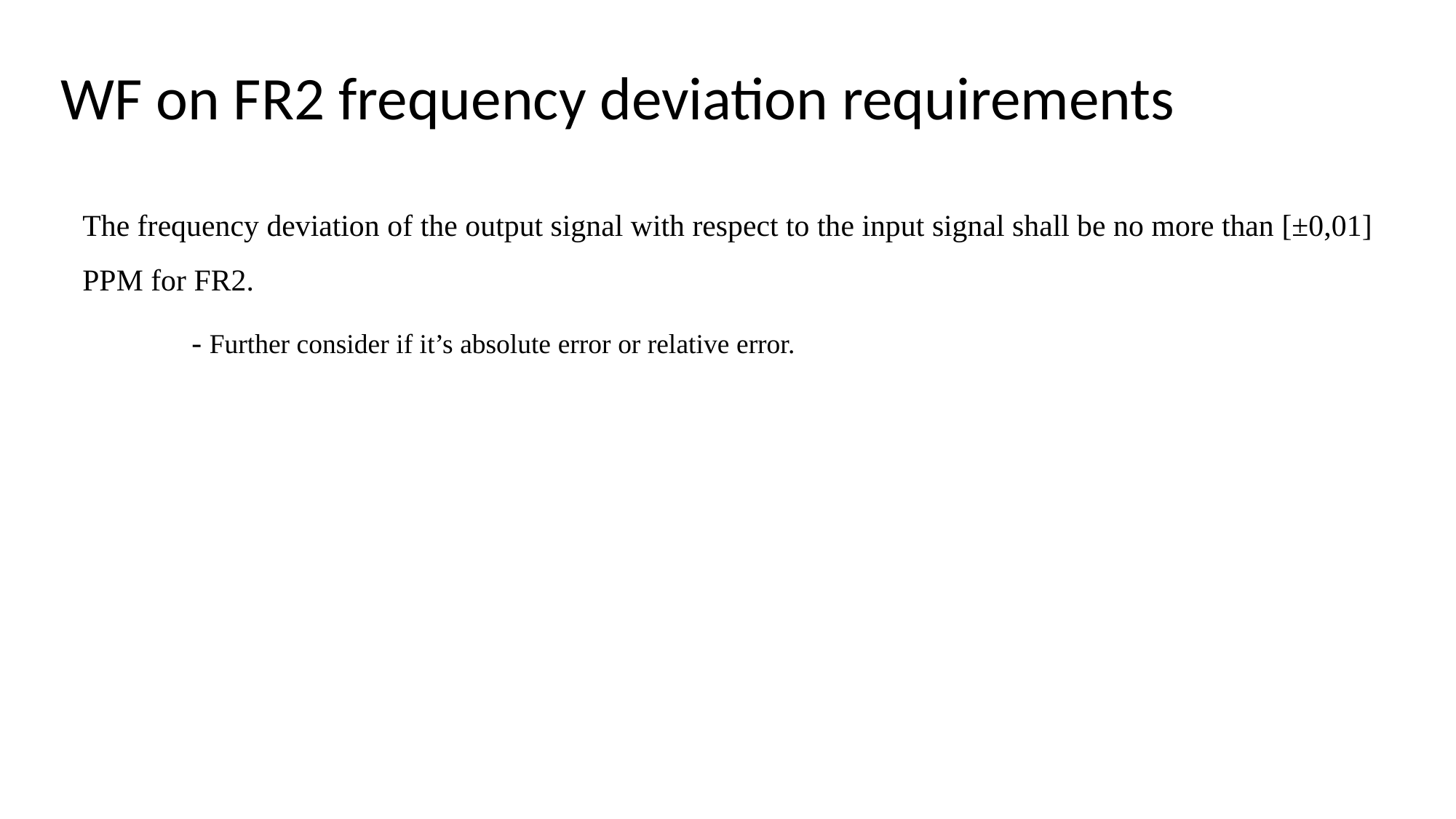

# WF on FR2 frequency deviation requirements
The frequency deviation of the output signal with respect to the input signal shall be no more than [±0,01] PPM for FR2.
	- Further consider if it’s absolute error or relative error.